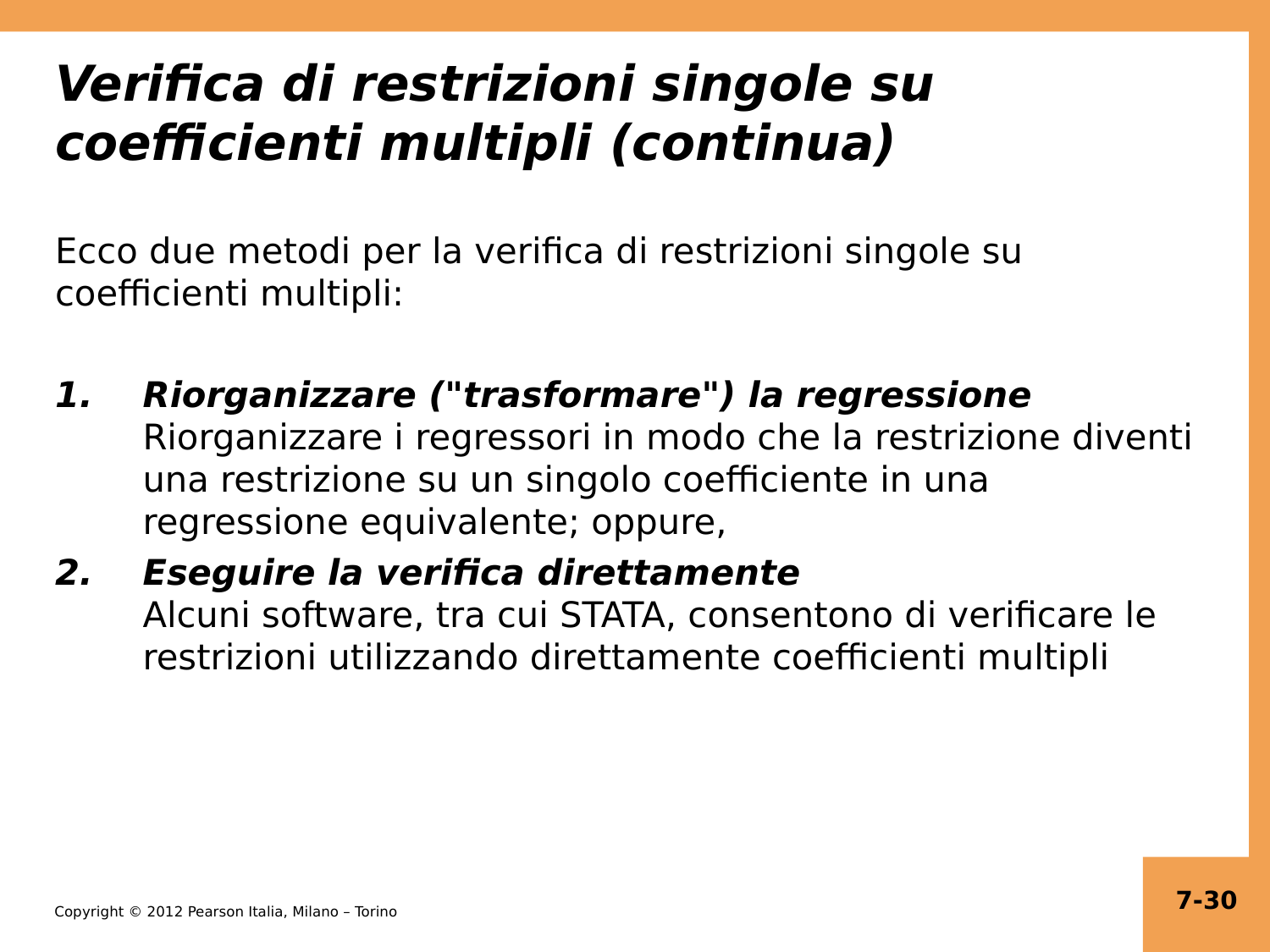

# Verifica di restrizioni singole su coefficienti multipli (continua)
Ecco due metodi per la verifica di restrizioni singole su coefficienti multipli:

Riorganizzare ("trasformare") la regressione
Riorganizzare i regressori in modo che la restrizione diventi una restrizione su un singolo coefficiente in una regressione equivalente; oppure,
Eseguire la verifica direttamente
Alcuni software, tra cui STATA, consentono di verificare le restrizioni utilizzando direttamente coefficienti multipli

7-30